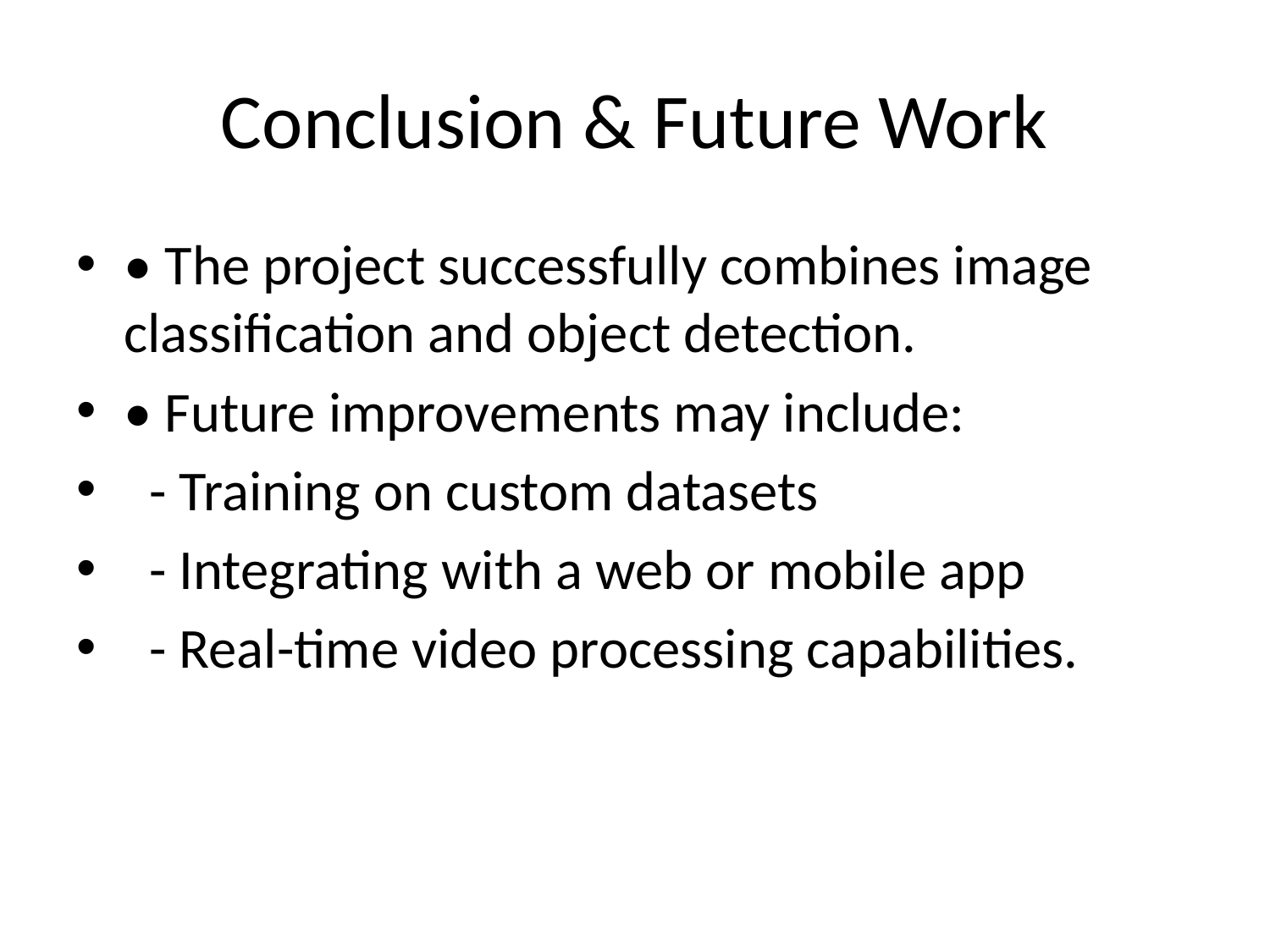

# Conclusion & Future Work
• The project successfully combines image classification and object detection.
• Future improvements may include:
  - Training on custom datasets
  - Integrating with a web or mobile app
  - Real-time video processing capabilities.